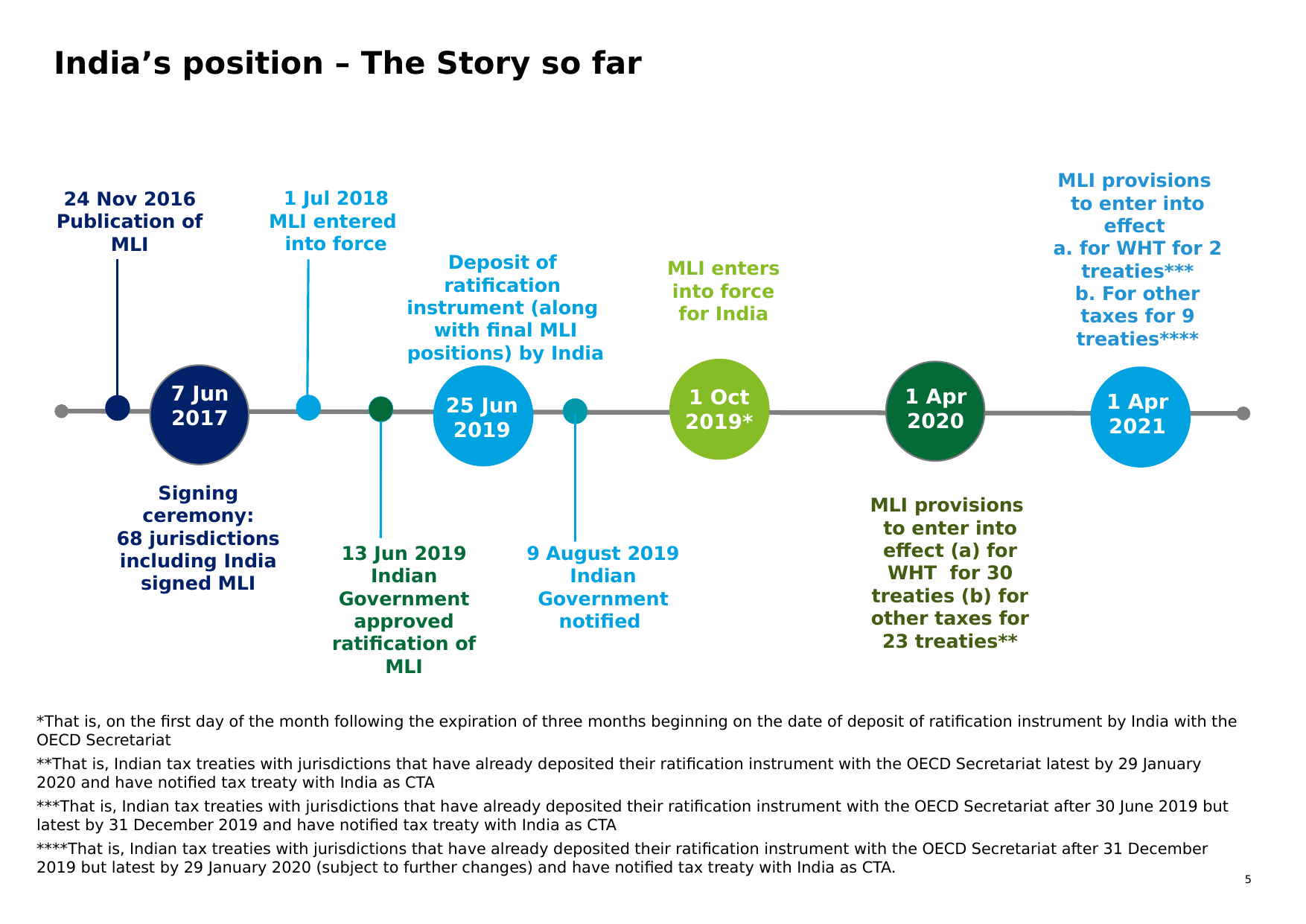

# India’s position – The Story so far
MLI provisions
to enter into effect
a. for WHT for 2 treaties***
b. For other taxes for 9 treaties****
1 Jul 2018
MLI entered
into force
24 Nov 2016
Publication of MLI
Deposit of
ratification
instrument (along
with final MLI positions) by India
MLI enters
 into force
for India

25 Jun
2019

1 Apr
2021
7 Jun
2017
1 Apr
2020
1 Oct
2019*

Signing ceremony:
68 jurisdictions including India signed MLI
MLI provisions
to enter into effect (a) for WHT  for 30 treaties (b) for other taxes for 23 treaties**
13 Jun 2019
Indian Government approved ratification of MLI
9 August 2019
Indian Government notified
*That is, on the first day of the month following the expiration of three months beginning on the date of deposit of ratification instrument by India with the OECD Secretariat
**That is, Indian tax treaties with jurisdictions that have already deposited their ratification instrument with the OECD Secretariat latest by 29 January 2020 and have notified tax treaty with India as CTA
***That is, Indian tax treaties with jurisdictions that have already deposited their ratification instrument with the OECD Secretariat after 30 June 2019 but latest by 31 December 2019 and have notified tax treaty with India as CTA
****That is, Indian tax treaties with jurisdictions that have already deposited their ratification instrument with the OECD Secretariat after 31 December 2019 but latest by 29 January 2020 (subject to further changes) and have notified tax treaty with India as CTA.